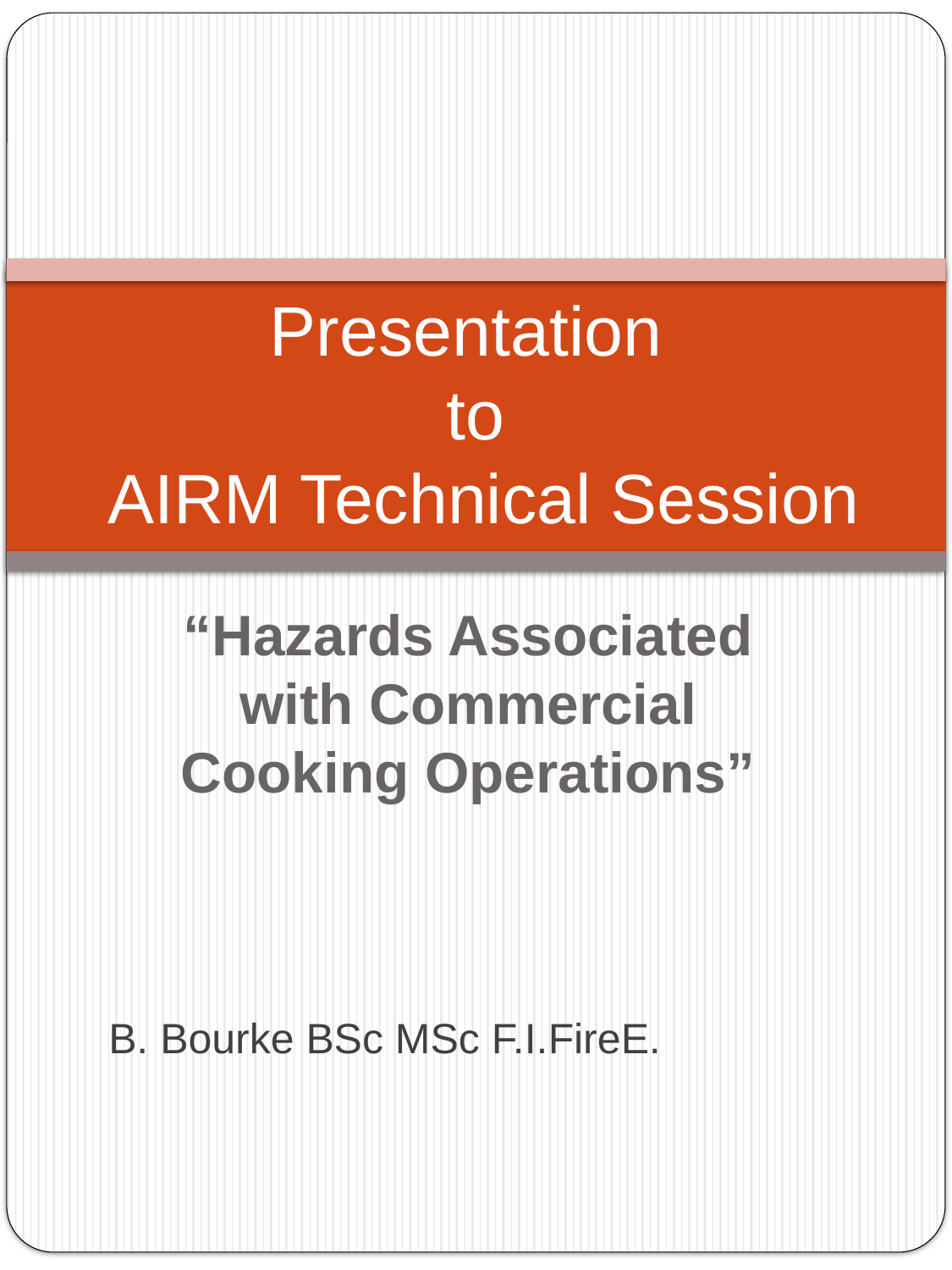

# Presentation to AIRM Technical Session
“Hazards Associated with Commercial Cooking Operations”
B. Bourke BSc MSc F.I.FireE.